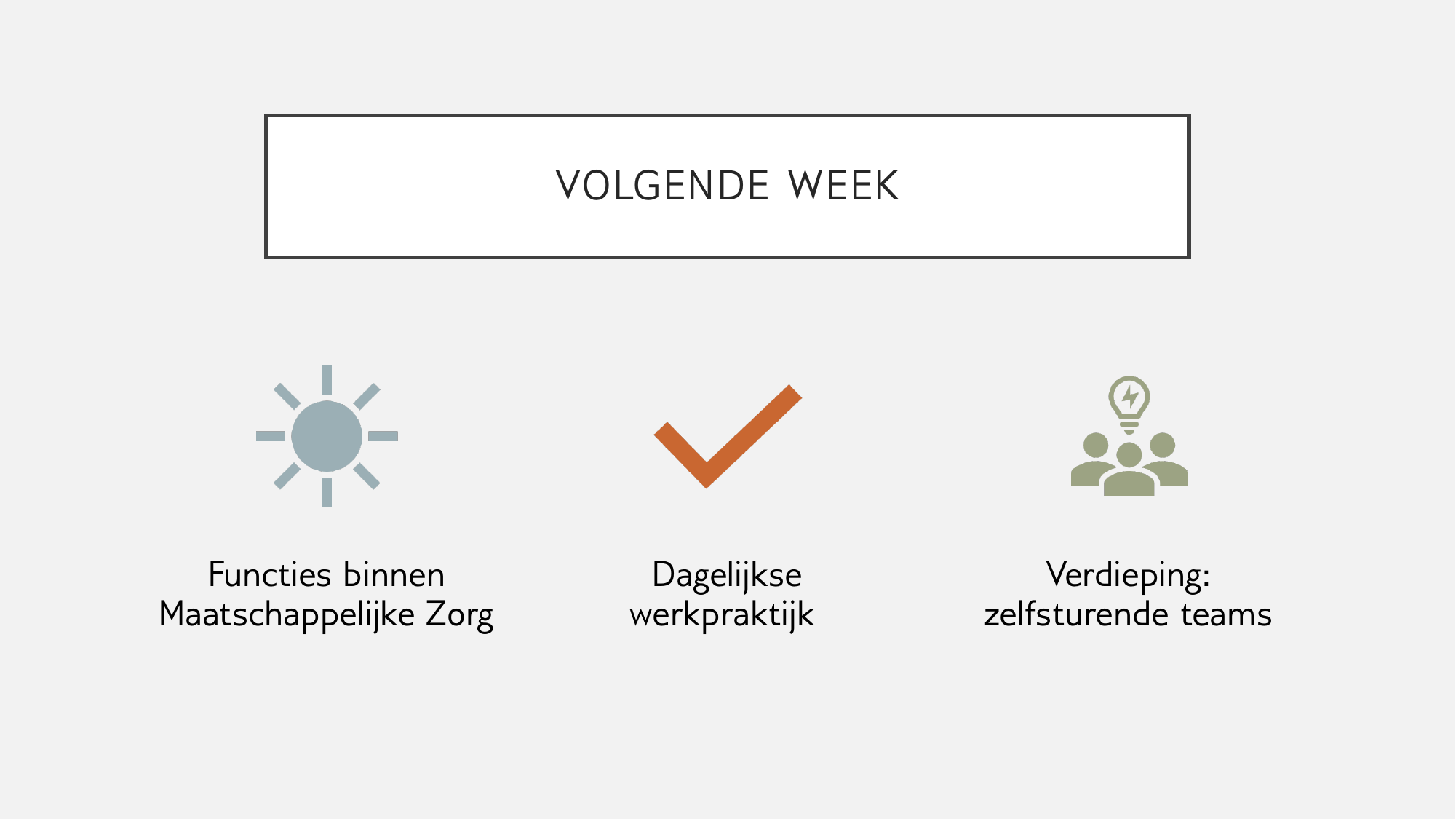

# Volgende week
Functies binnen Maatschappelijke Zorg
Dagelijkse werkpraktijk
Verdieping: zelfsturende teams